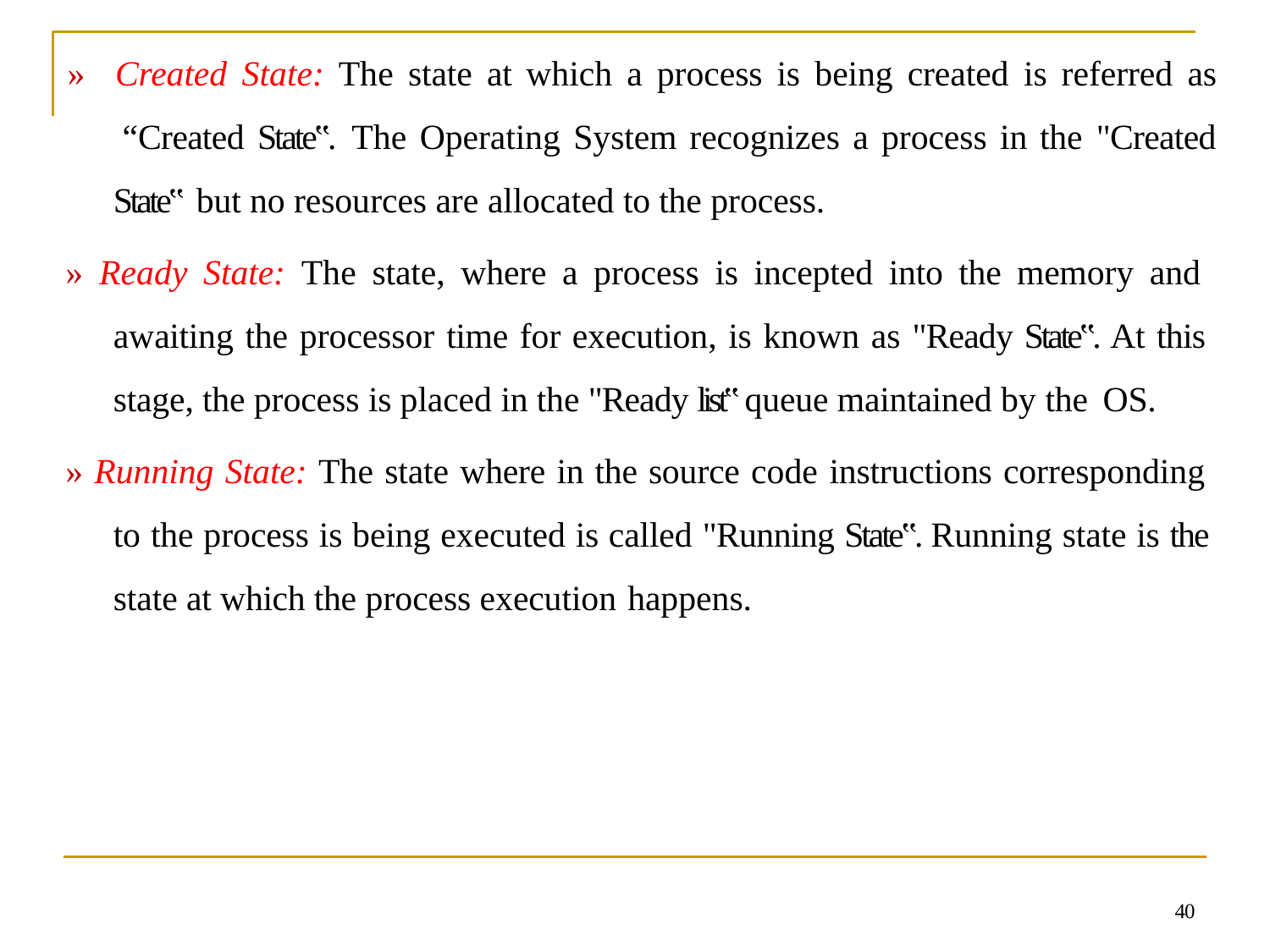

»	Created State: The state at which a process is being created is referred as
“Created State‟.  The Operating System recognizes a process in the "Created
State‟  but no resources are allocated to the process.
» Ready State: The state, where a process is incepted into the memory and  awaiting the processor time for execution, is known as "Ready State‟. At this  stage, the process is placed in the "Ready list‟ queue maintained by the OS.
» Running State: The state where in the source code instructions corresponding  to the process is being executed is called "Running State‟. Running state is the  state at which the process execution happens.
40